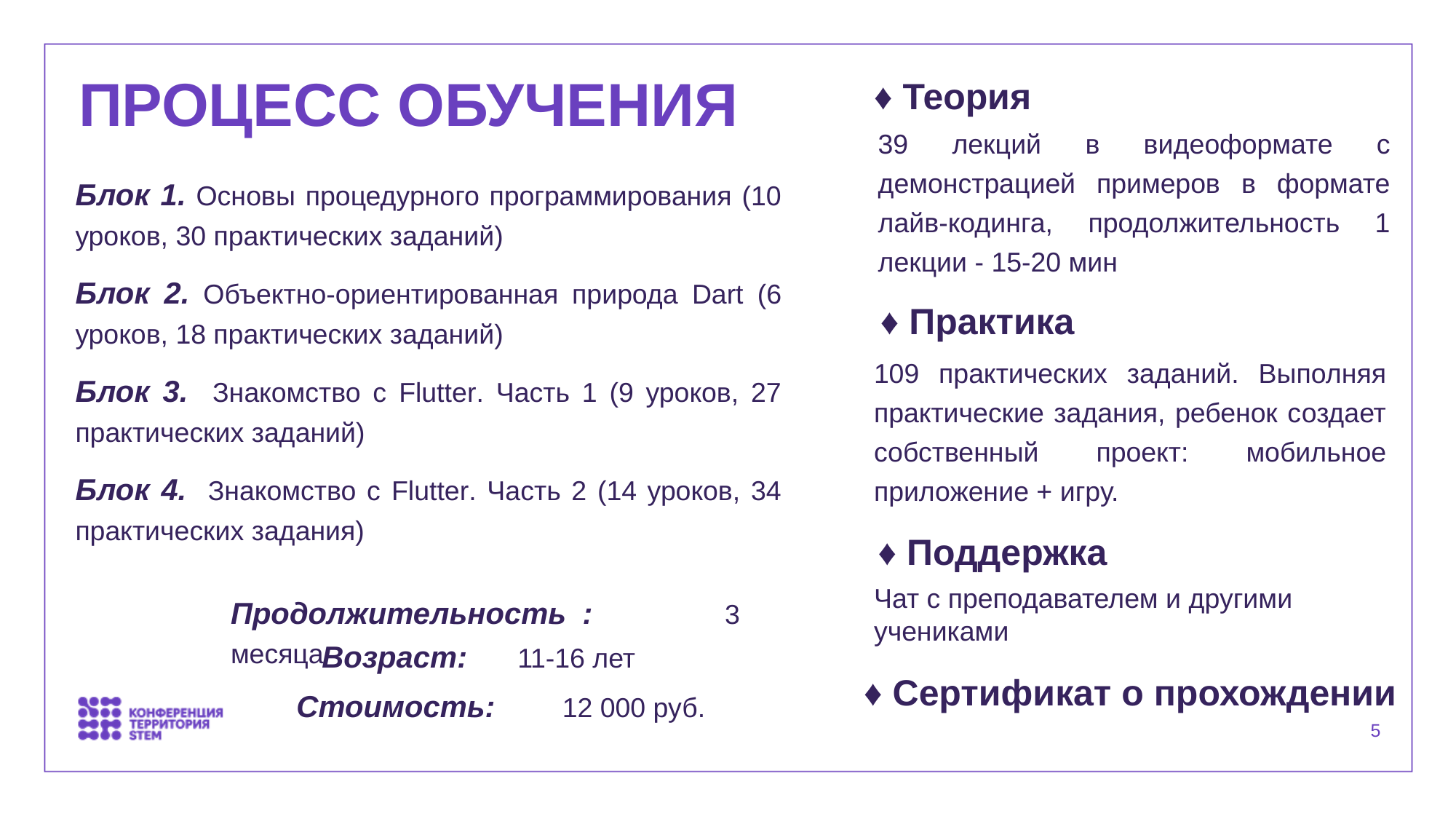

♦ Теория
# ПРОЦЕСС ОБУЧЕНИЯ
39 лекций в видеоформате с демонстрацией примеров в формате лайв-кодинга, продолжительность 1 лекции - 15-20 мин
Блок 1. Основы процедурного программирования (10 уроков, 30 практических заданий)
Блок 2. Объектно-ориентированная природа Dart (6 уроков, 18 практических заданий)
Блок 3.  Знакомство с Flutter. Часть 1 (9 уроков, 27 практических заданий)
Блок 4.  Знакомство с Flutter. Часть 2 (14 уроков, 34 практических задания)

♦ Практика
109 практических заданий. Выполняя практические задания, ребенок создает собственный проект: мобильное приложение + игру.
♦ Поддержка
Чат с преподавателем и другими учениками
Продолжительность :        3 месяца
Возраст:      11-16 лет
♦ Сертификат о прохождении
Стоимость:        12 000 руб.
5